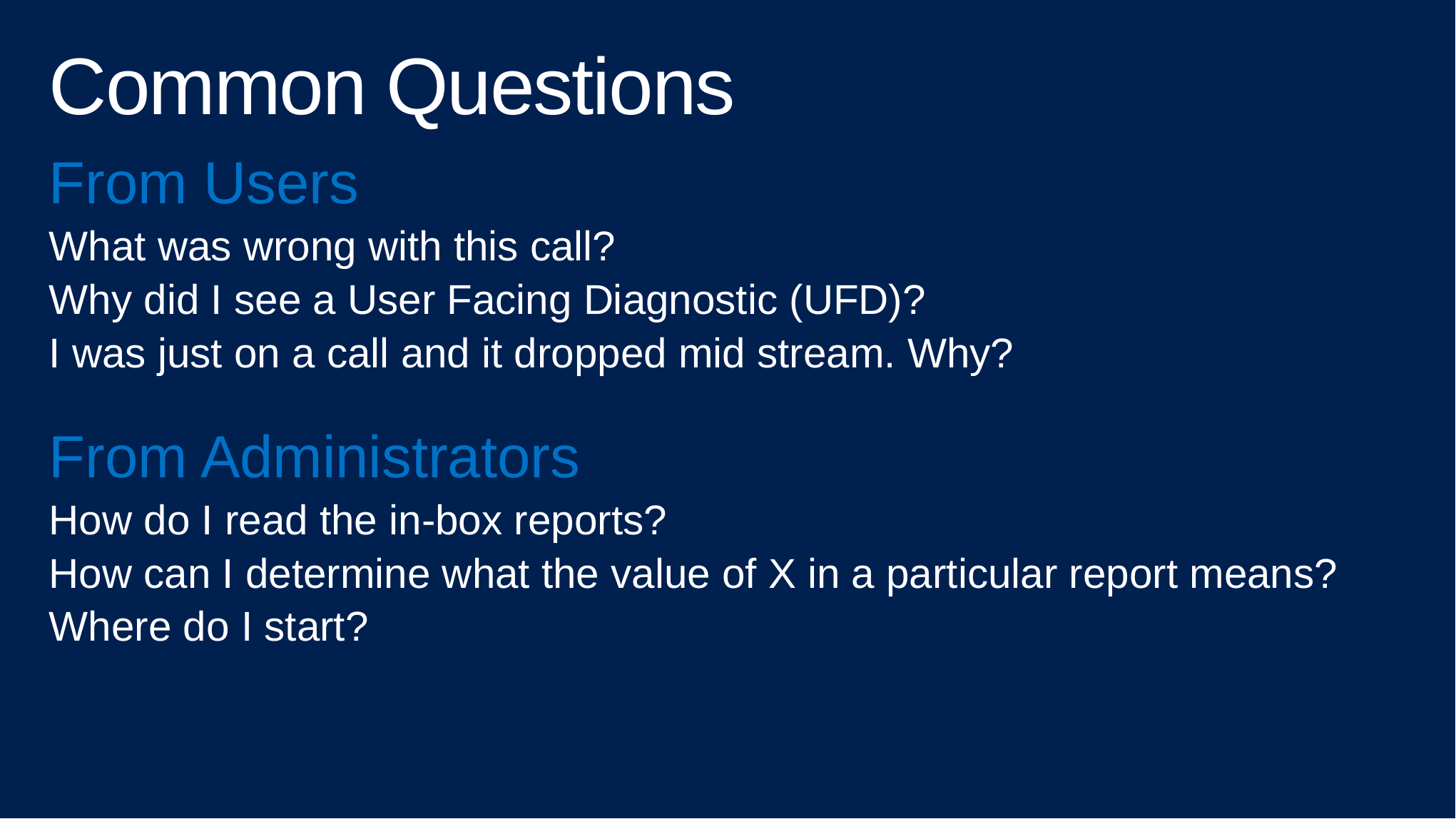

# Common Questions
From Users
What was wrong with this call?
Why did I see a User Facing Diagnostic (UFD)?
I was just on a call and it dropped mid stream. Why?

From Administrators
How do I read the in-box reports?
How can I determine what the value of X in a particular report means?
Where do I start?